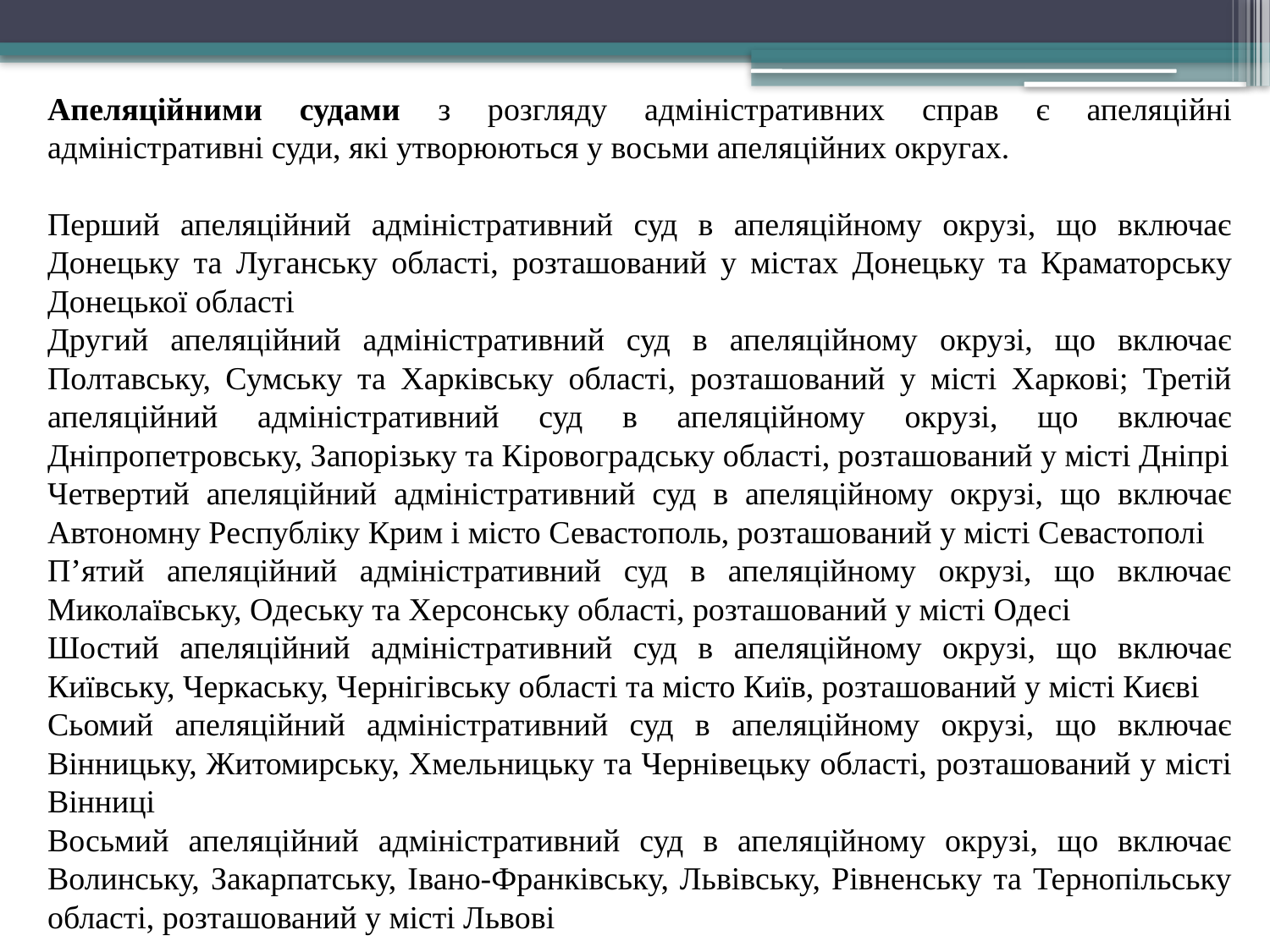

Апеляційними судами з розгляду адміністративних справ є апеляційні адміністративні суди, які утворюються у восьми апеляційних округах.

Перший апеляційний адміністративний суд в апеляційному окрузі, що включає Донецьку та Луганську області, розташований у містах Донецьку та Краматорську Донецької області
Другий апеляційний адміністративний суд в апеляційному окрузі, що включає Полтавську, Сумську та Харківську області, розташований у місті Харкові; Третій апеляційний адміністративний суд в апеляційному окрузі, що включає Дніпропетровську, Запорізьку та Кіровоградську області, розташований у місті Дніпрі
Четвертий апеляційний адміністративний суд в апеляційному окрузі, що включає Автономну Республіку Крим і місто Севастополь, розташований у місті Севастополі
П’ятий апеляційний адміністративний суд в апеляційному окрузі, що включає Миколаївську, Одеську та Херсонську області, розташований у місті Одесі
Шостий апеляційний адміністративний суд в апеляційному окрузі, що включає Київську, Черкаську, Чернігівську області та місто Київ, розташований у місті Києві
Сьомий апеляційний адміністративний суд в апеляційному окрузі, що включає Вінницьку, Житомирську, Хмельницьку та Чернівецьку області, розташований у місті Вінниці
Восьмий апеляційний адміністративний суд в апеляційному окрузі, що включає Волинську, Закарпатську, Івано-Франківську, Львівську, Рівненську та Тернопільську області, розташований у місті Львові